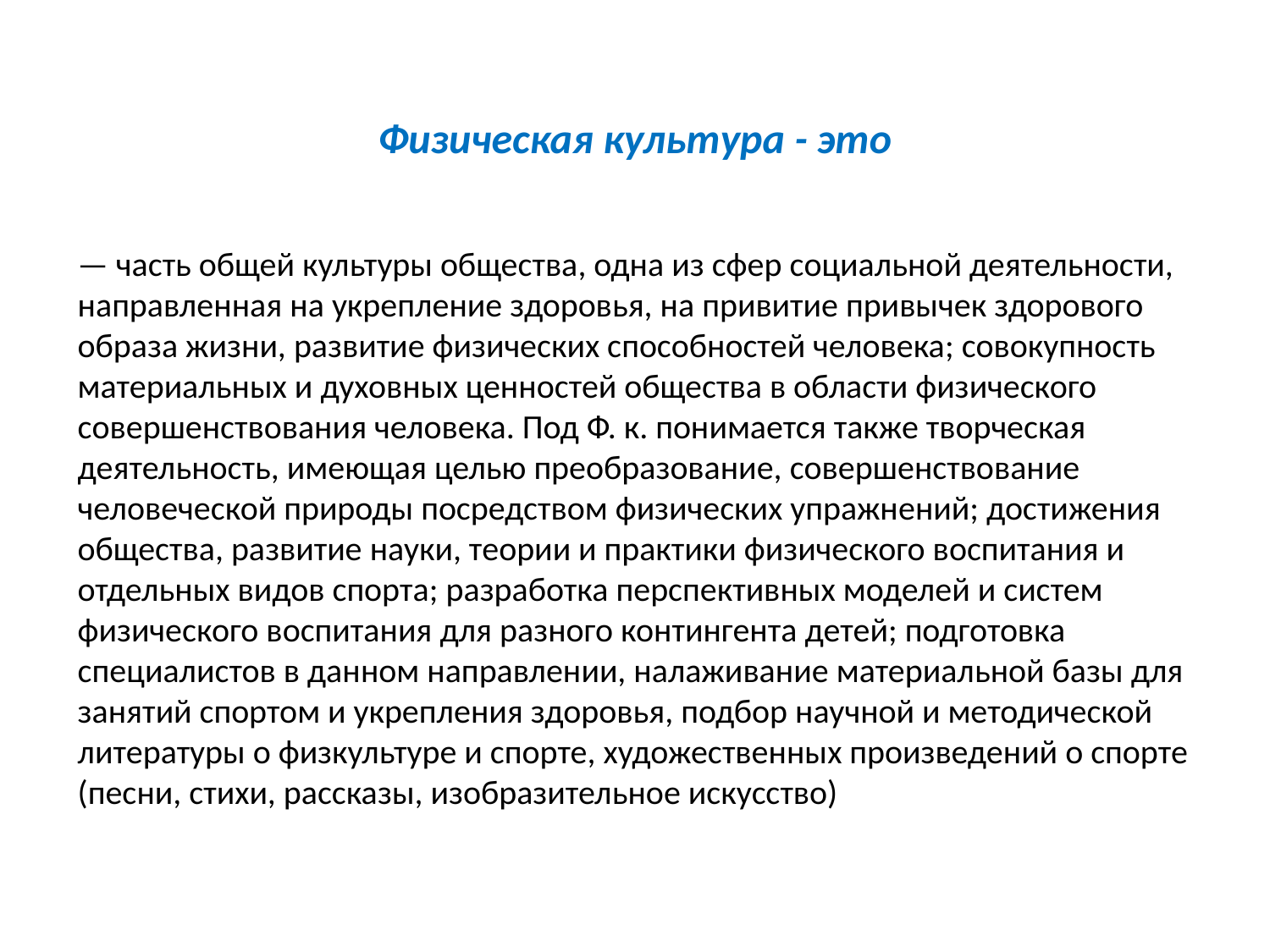

# Физическая культура - это
— часть общей культуры общества, одна из сфер социальной деятельности, направленная на укрепление здоровья, на привитие привычек здорового образа жизни, развитие физических способностей человека; совокупность материальных и духовных ценностей общества в области физического совершенствования человека. Под Ф. к. понимается также творческая деятельность, имеющая целью преобразование, совершенствование человеческой природы посредством физических упражнений; достижения общества, развитие науки, теории и практики физического воспитания и отдельных видов спорта; разработка перспективных моделей и систем физического воспитания для разного контингента детей; подготовка специалистов в данном направлении, налаживание материальной базы для занятий спортом и укрепления здоровья, подбор научной и методической литературы о физкультуре и спорте, художественных произведений о спорте (песни, стихи, рассказы, изобразительное искусство)